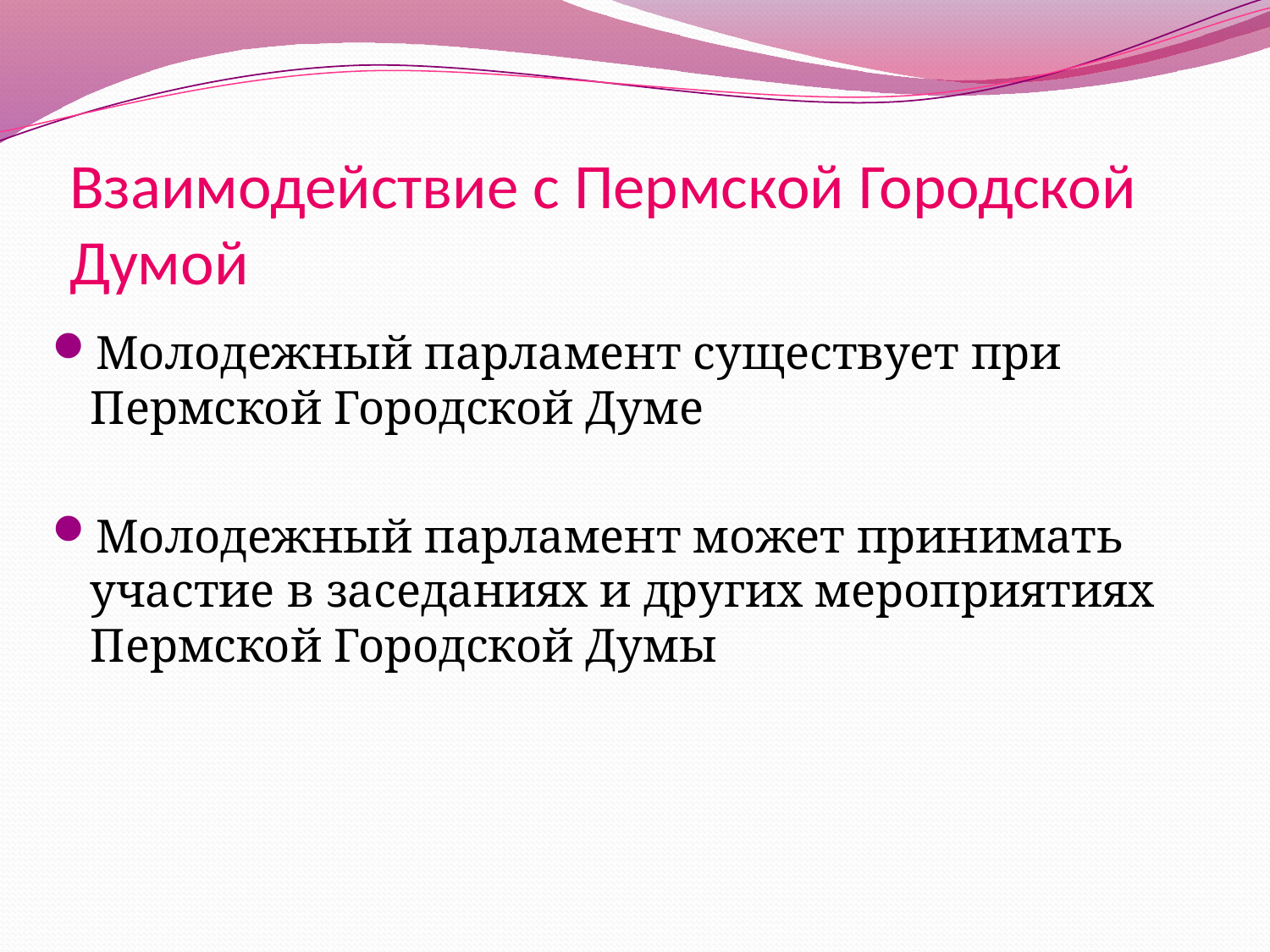

# Взаимодействие с Пермской Городской Думой
Молодежный парламент существует при Пермской Городской Думе

Молодежный парламент может принимать участие в заседаниях и других мероприятиях Пермской Городской Думы